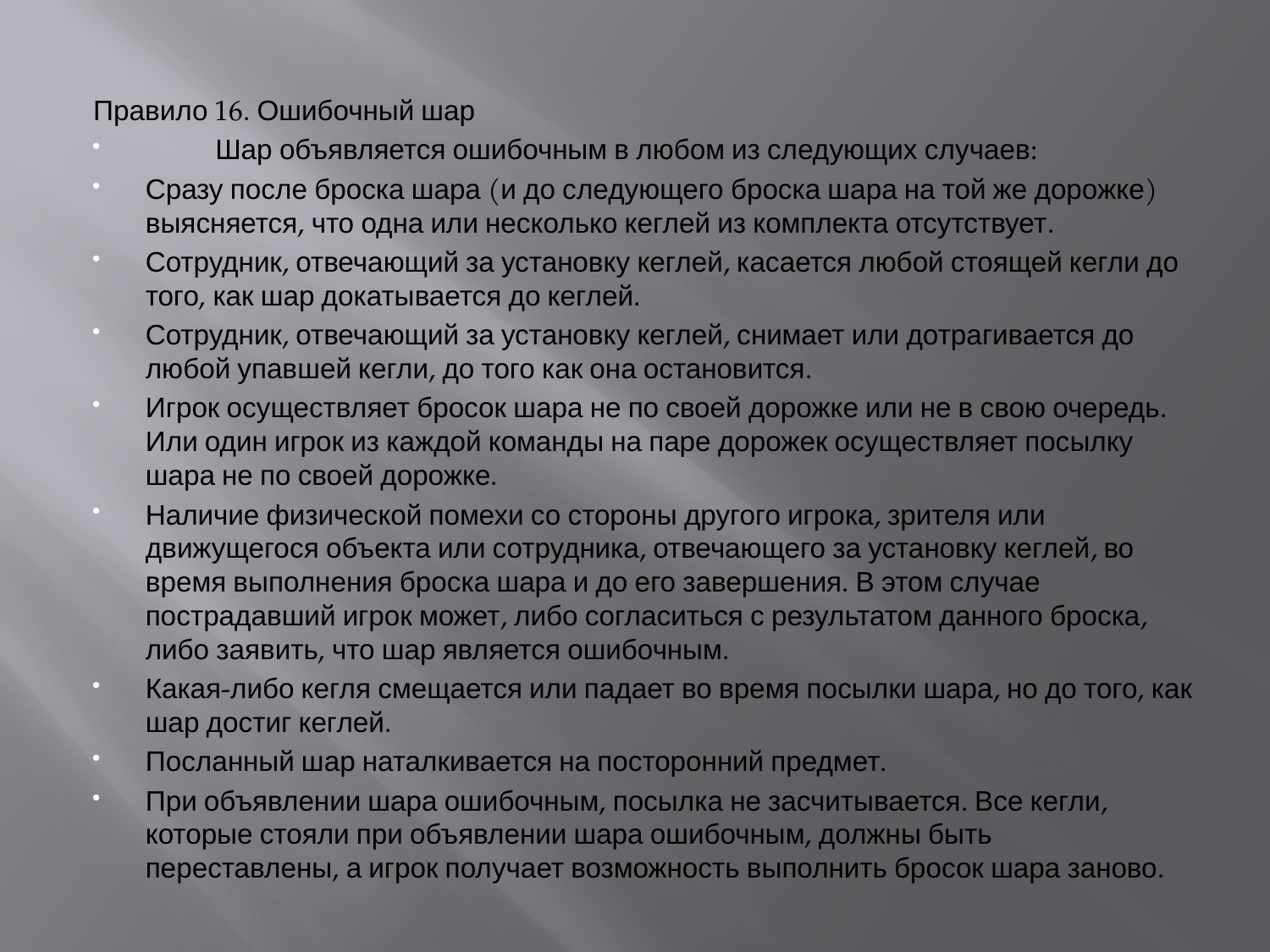

#
Правило 16. Ошибочный шар
          Шар объявляется ошибочным в любом из следующих случаев:
Сразу после броска шара (и до следующего броска шара на той же дорожке) выясняется, что одна или несколько кеглей из комплекта отсутствует.
Сотрудник, отвечающий за установку кеглей, касается любой стоящей кегли до того, как шар докатывается до кеглей.
Сотрудник, отвечающий за установку кеглей, снимает или дотрагивается до любой упавшей кегли, до того как она остановится.
Игрок осуществляет бросок шара не по своей дорожке или не в свою очередь. Или один игрок из каждой команды на паре дорожек осуществляет посылку шара не по своей дорожке.
Наличие физической помехи со стороны другого игрока, зрителя или движущегося объекта или сотрудника, отвечающего за установку кеглей, во время выполнения броска шара и до его завершения. В этом случае пострадавший игрок может, либо согласиться с результатом данного броска, либо заявить, что шар является ошибочным.
Какая-либо кегля смещается или падает во время посылки шара, но до того, как шар достиг кеглей.
Посланный шар наталкивается на посторонний предмет.
При объявлении шара ошибочным, посылка не засчитывается. Все кегли, которые стояли при объявлении шара ошибочным, должны быть переставлены, а игрок получает возможность выполнить бросок шара заново.